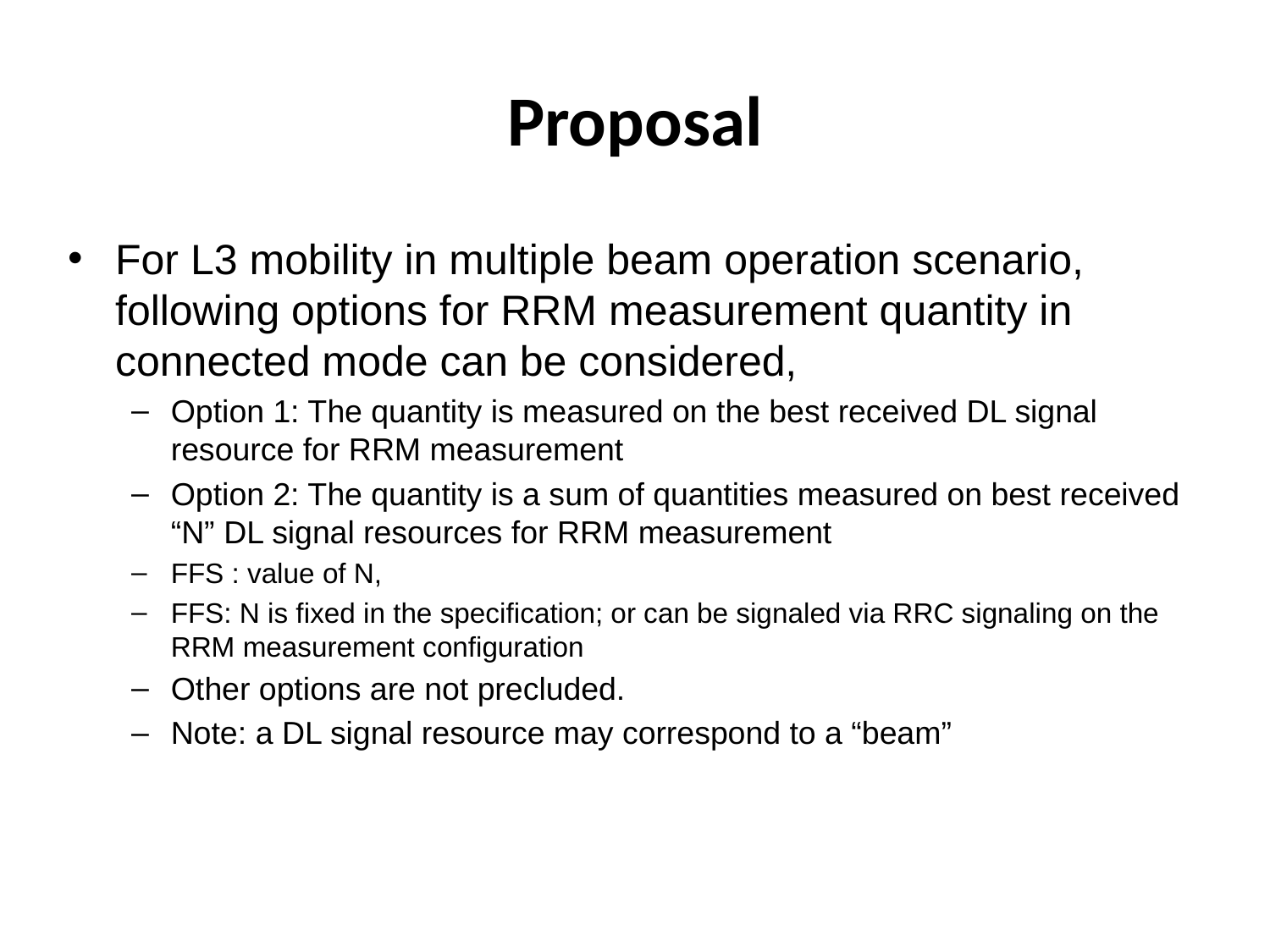

# Proposal
For L3 mobility in multiple beam operation scenario, following options for RRM measurement quantity in connected mode can be considered,
Option 1: The quantity is measured on the best received DL signal resource for RRM measurement
Option 2: The quantity is a sum of quantities measured on best received “N” DL signal resources for RRM measurement
FFS : value of N,
FFS: N is fixed in the specification; or can be signaled via RRC signaling on the RRM measurement configuration
Other options are not precluded.
Note: a DL signal resource may correspond to a “beam”